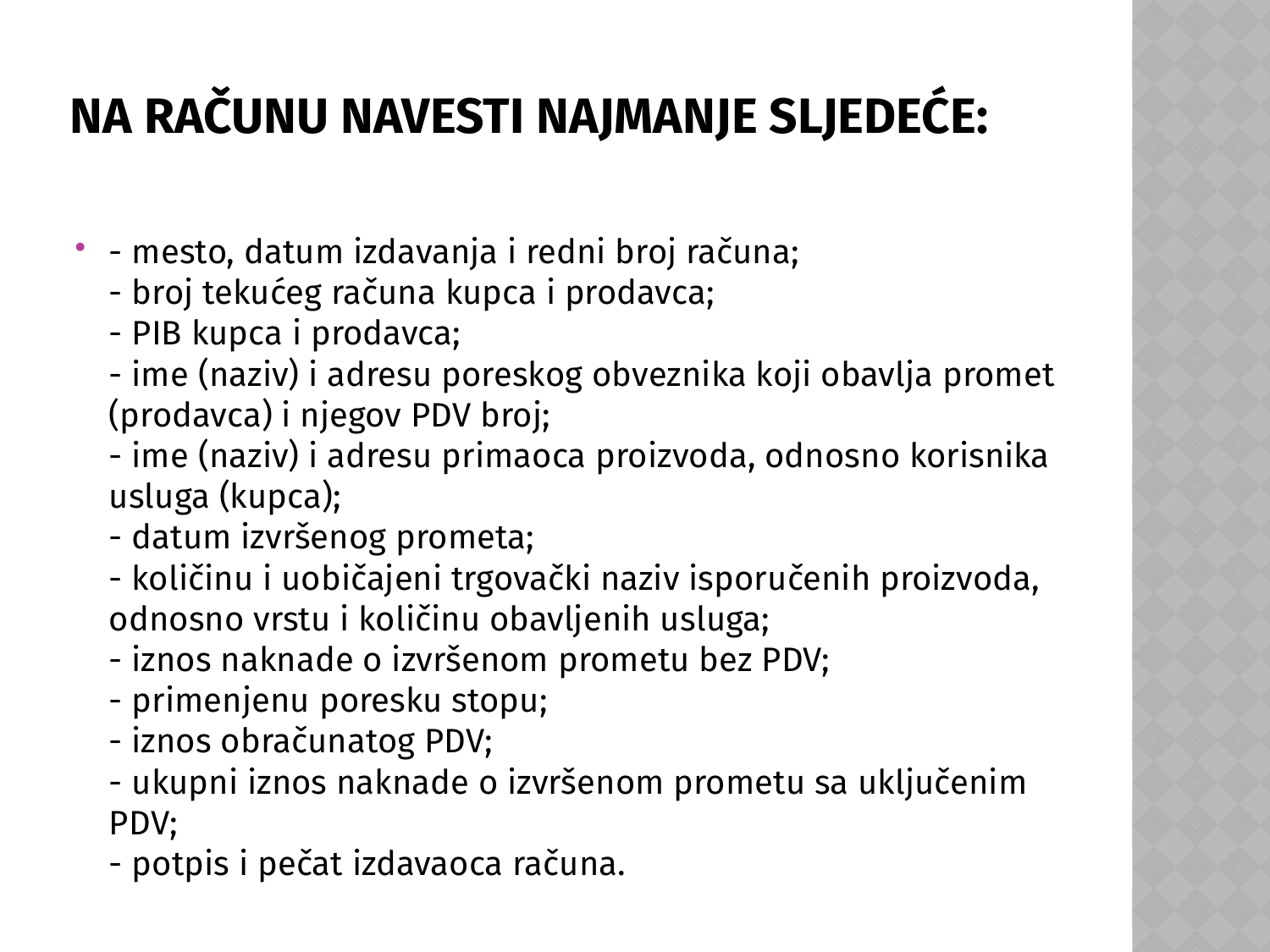

# Na računu navesti najmanje sljedeće:
- mesto, datum izdavanja i redni broj računa;
- broj tekućeg računa kupca i prodavca;
- PIB kupca i prodavca;
- ime (naziv) i adresu poreskog obveznika koji obavlja promet (prodavca) i njegov PDV broj;
- ime (naziv) i adresu primaoca proizvoda, odnosno korisnika usluga (kupca);
- datum izvršenog prometa;
- količinu i uobičajeni trgovački naziv isporučenih proizvoda, odnosno vrstu i količinu obavljenih usluga;
- iznos naknade o izvršenom prometu bez PDV;
- primenjenu poresku stopu;
- iznos obračunatog PDV;
- ukupni iznos naknade o izvršenom prometu sa uključenim PDV;
- potpis i pečat izdavaoca računa.